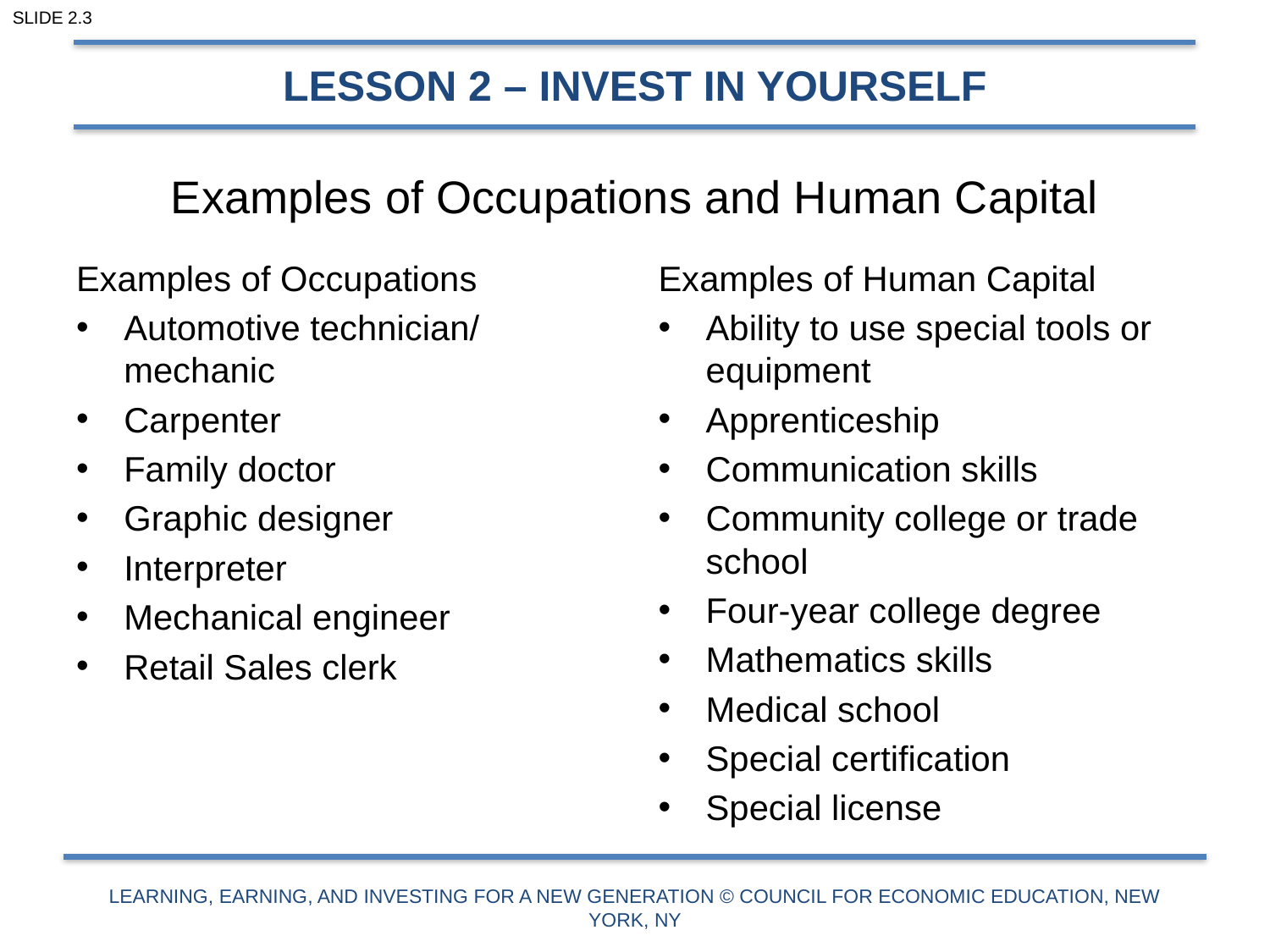

Slide 2.3
Lesson 2 – Invest in Yourself
# Examples of Occupations and Human Capital
Examples of Occupations
Automotive technician/ mechanic
Carpenter
Family doctor
Graphic designer
Interpreter
Mechanical engineer
Retail Sales clerk
Examples of Human Capital
Ability to use special tools or equipment
Apprenticeship
Communication skills
Community college or trade school
Four-year college degree
Mathematics skills
Medical school
Special certification
Special license